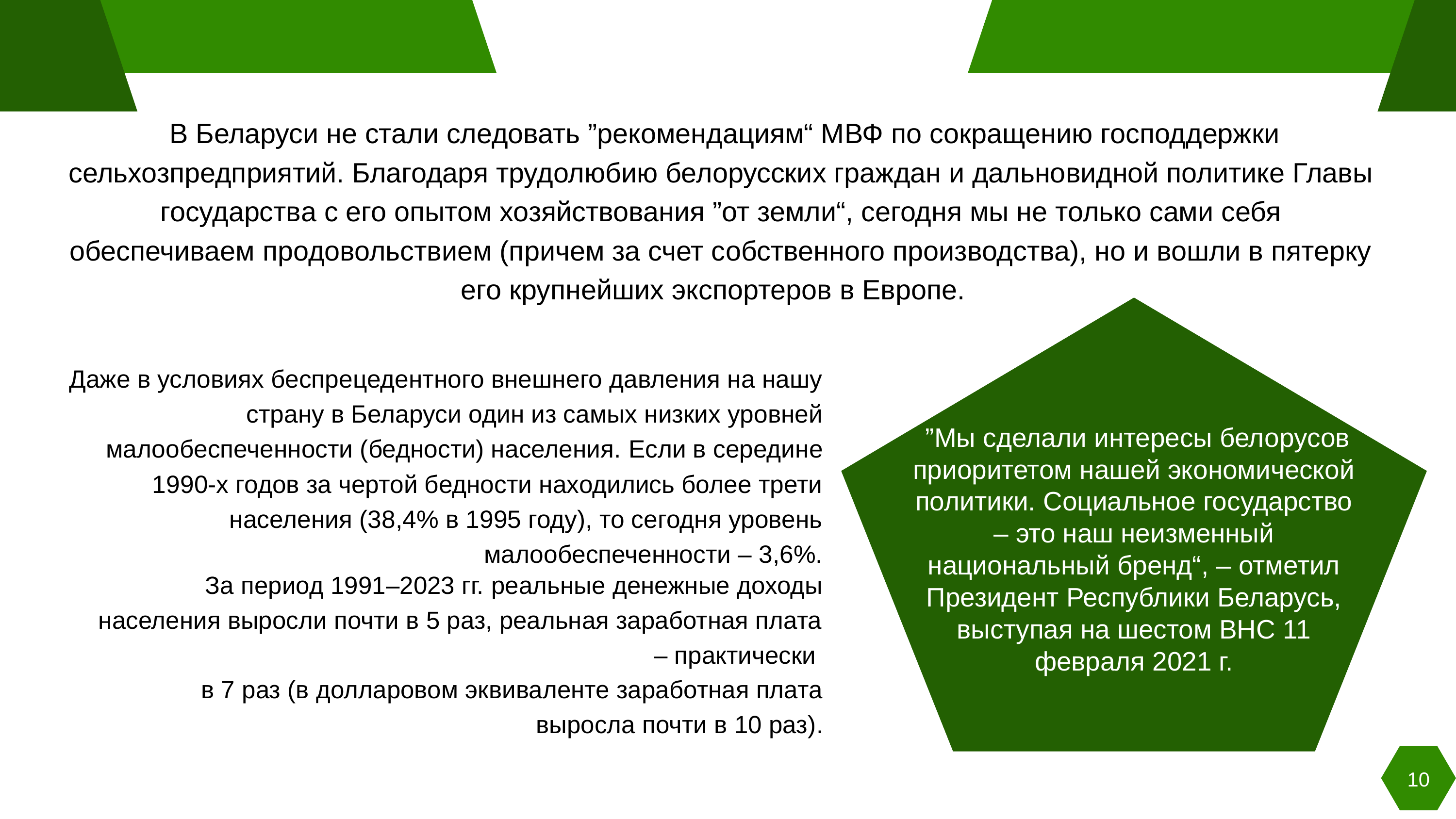

В Беларуси не стали следовать ”рекомендациям“ МВФ по сокращению господдержки сельхозпредприятий. Благодаря трудолюбию белорусских граждан и дальновидной политике Главы государства с его опытом хозяйствования ”от земли“, сегодня мы не только сами себя обеспечиваем продовольствием (причем за счет собственного производства), но и вошли в пятерку его крупнейших экспортеров в Европе.

 ”Мы сделали интересы белорусов приоритетом нашей экономической политики. Социальное государство – это наш неизменный национальный бренд“, – отметил Президент Республики Беларусь, выступая на шестом ВНС 11 февраля 2021 г.
 Даже в условиях беспрецедентного внешнего давления на нашу страну в Беларуси один из самых низких уровней малообеспеченности (бедности) населения. Если в середине 1990-х годов за чертой бедности находились более трети населения (38,4% в 1995 году), то сегодня уровень малообеспеченности – 3,6%.

 За период 1991–2023 гг. реальные денежные доходы населения выросли почти в 5 раз, реальная заработная плата – практически
 в 7 раз (в долларовом эквиваленте заработная плата выросла почти в 10 раз).

10